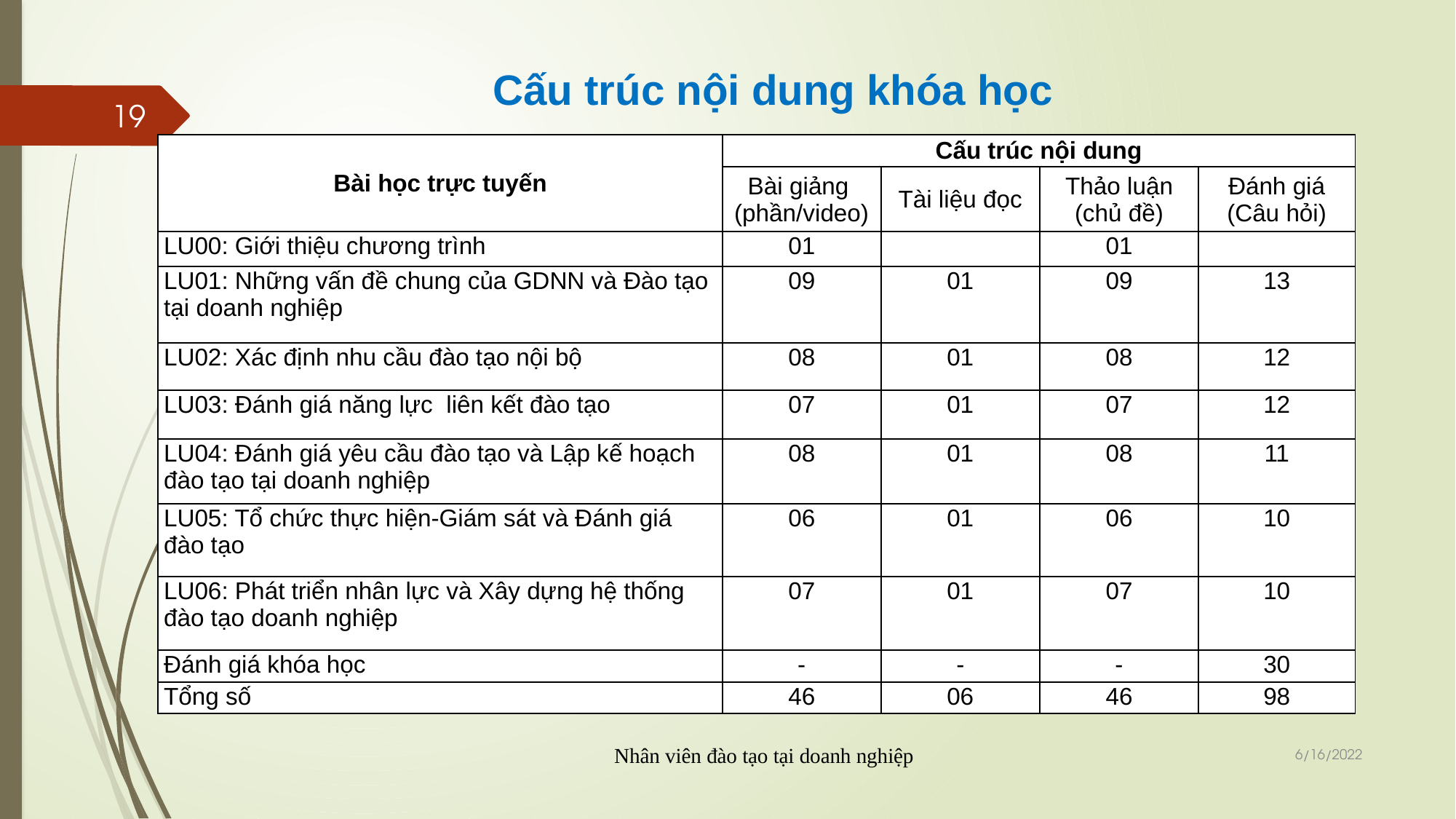

Cấu trúc nội dung khóa học
19
| Bài học trực tuyến | Cấu trúc nội dung |  |  |  |
| --- | --- | --- | --- | --- |
|  | Bài giảng (phần/video) | Tài liệu đọc | Thảo luận (chủ đề) | Đánh giá (Câu hỏi) |
| LU00: Giới thiệu chương trình | 01 |  | 01 |  |
| LU01: Những vấn đề chung của GDNN và Đào tạo tại doanh nghiệp | 09 | 01 | 09 | 13 |
| LU02: Xác định nhu cầu đào tạo nội bộ | 08 | 01 | 08 | 12 |
| LU03: Đánh giá năng lực liên kết đào tạo | 07 | 01 | 07 | 12 |
| LU04: Đánh giá yêu cầu đào tạo và Lập kế hoạch đào tạo tại doanh nghiệp | 08 | 01 | 08 | 11 |
| LU05: Tổ chức thực hiện-Giám sát và Đánh giá đào tạo | 06 | 01 | 06 | 10 |
| LU06: Phát triển nhân lực và Xây dựng hệ thống đào tạo doanh nghiệp | 07 | 01 | 07 | 10 |
| Đánh giá khóa học | - | - | - | 30 |
| Tổng số | 46 | 06 | 46 | 98 |
6/16/2022
Nhân viên đào tạo tại doanh nghiệp